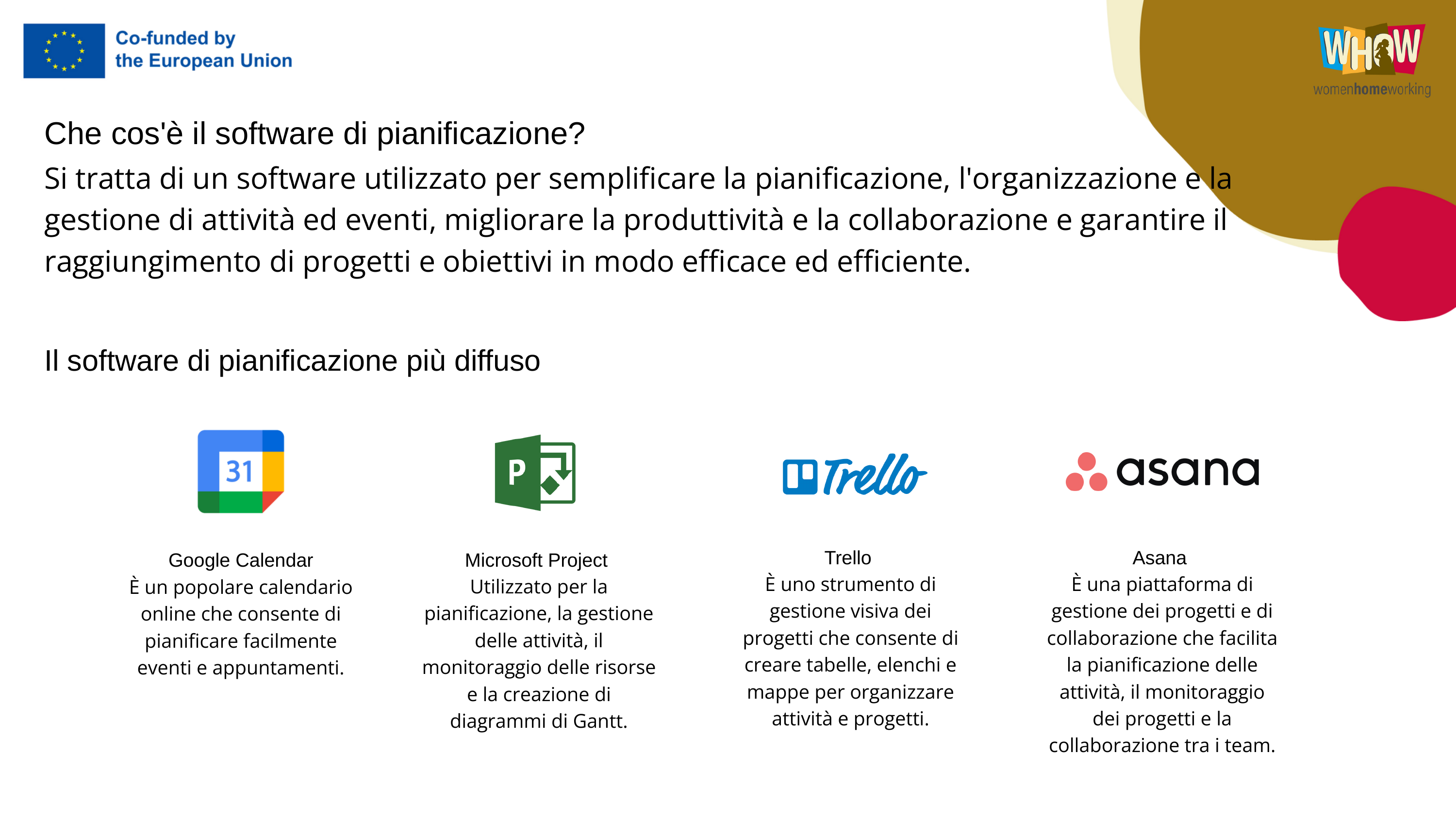

Che cos'è il software di pianificazione?
Si tratta di un software utilizzato per semplificare la pianificazione, l'organizzazione e la gestione di attività ed eventi, migliorare la produttività e la collaborazione e garantire il raggiungimento di progetti e obiettivi in modo efficace ed efficiente.
Il software di pianificazione più diffuso

Google Calendar
È un popolare calendario online che consente di pianificare facilmente eventi e appuntamenti.
Trello
È uno strumento di gestione visiva dei progetti che consente di creare tabelle, elenchi e mappe per organizzare attività e progetti.
Asana
È una piattaforma di gestione dei progetti e di collaborazione che facilita la pianificazione delle attività, il monitoraggio dei progetti e la collaborazione tra i team.
Microsoft Project
Utilizzato per la pianificazione, la gestione delle attività, il monitoraggio delle risorse e la creazione di diagrammi di Gantt.